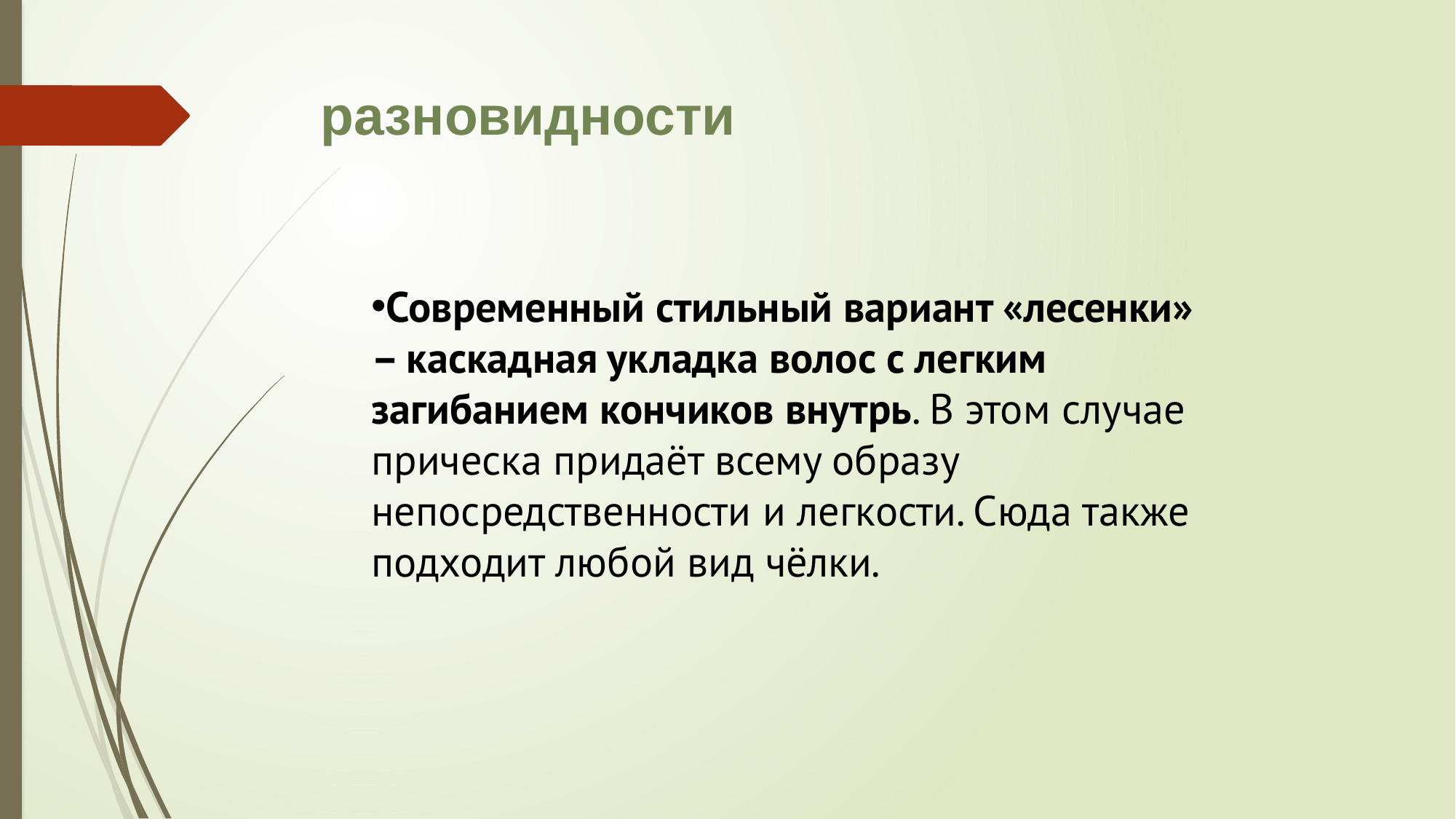

# разновидности
Современный стильный вариант «лесенки» – каскадная укладка волос с легким загибанием кончиков внутрь. В этом случае прическа придаёт всему образу непосредственности и легкости. Сюда также подходит любой вид чёлки.